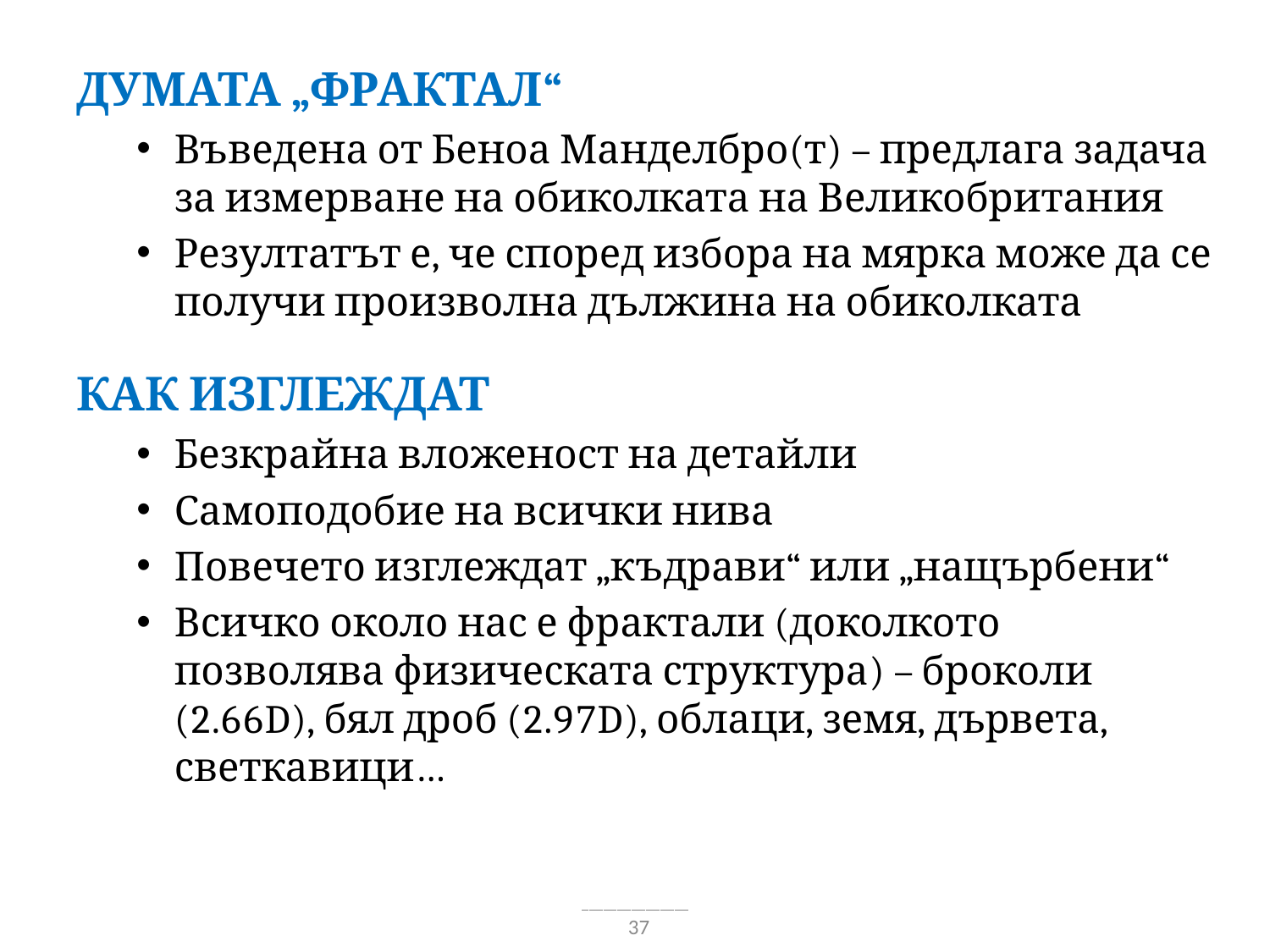

Думата „фрактал“
Въведена от Беноа Манделбро(т) – предлага задача за измерване на обиколката на Великобритания
Резултатът е, че според избора на мярка може да се получи произволна дължина на обиколката
Как изглеждат
Безкрайна вложеност на детайли
Самоподобие на всички нива
Повечето изглеждат „къдрави“ или „нащърбени“
Всичко около нас е фрактали (доколкото позволява физическата структура) – броколи (2.66D), бял дроб (2.97D), облаци, земя, дървета, светкавици…

37